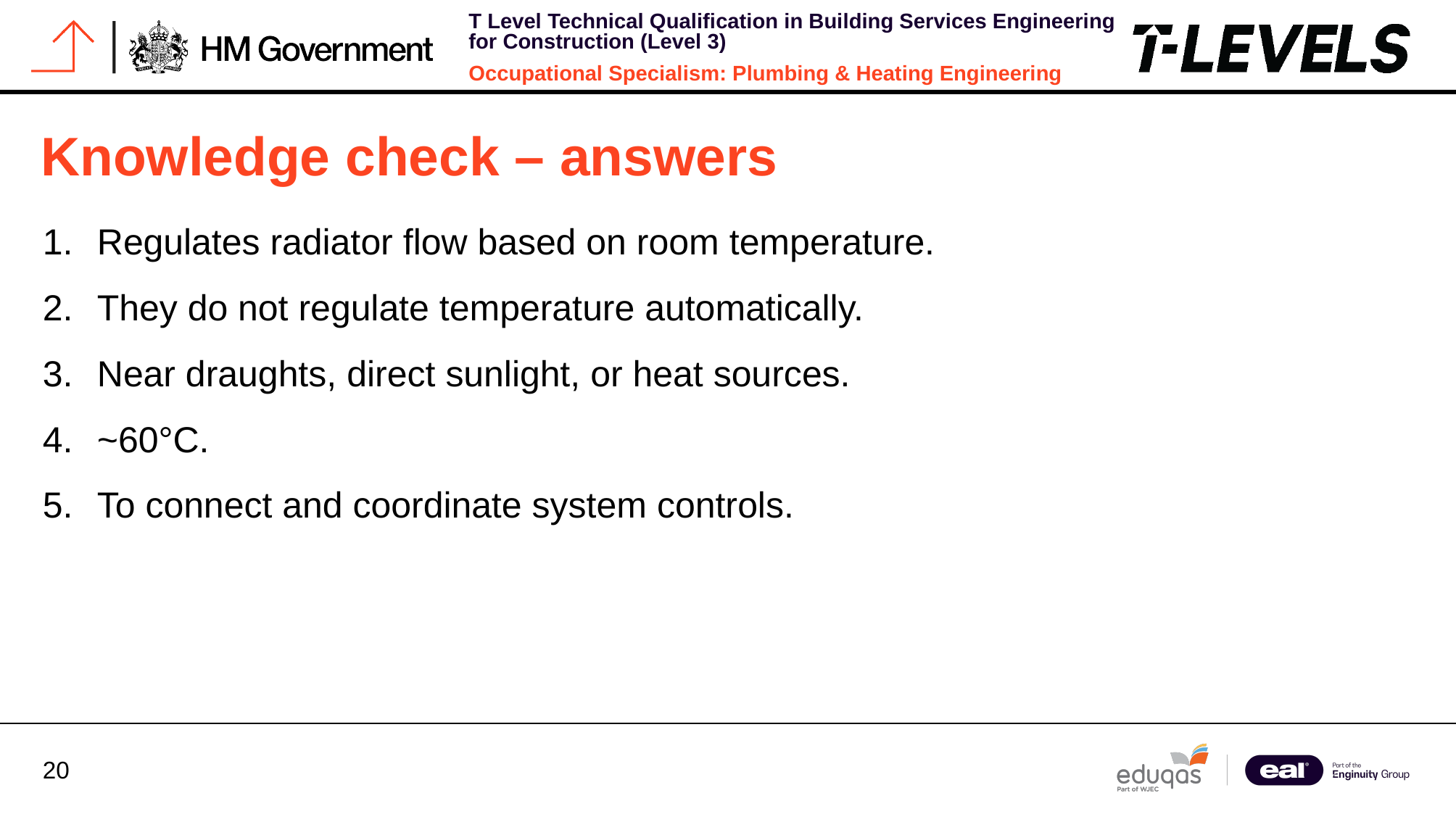

# Knowledge check – answers
Regulates radiator flow based on room temperature.
They do not regulate temperature automatically.
Near draughts, direct sunlight, or heat sources.
~60°C.
To connect and coordinate system controls.